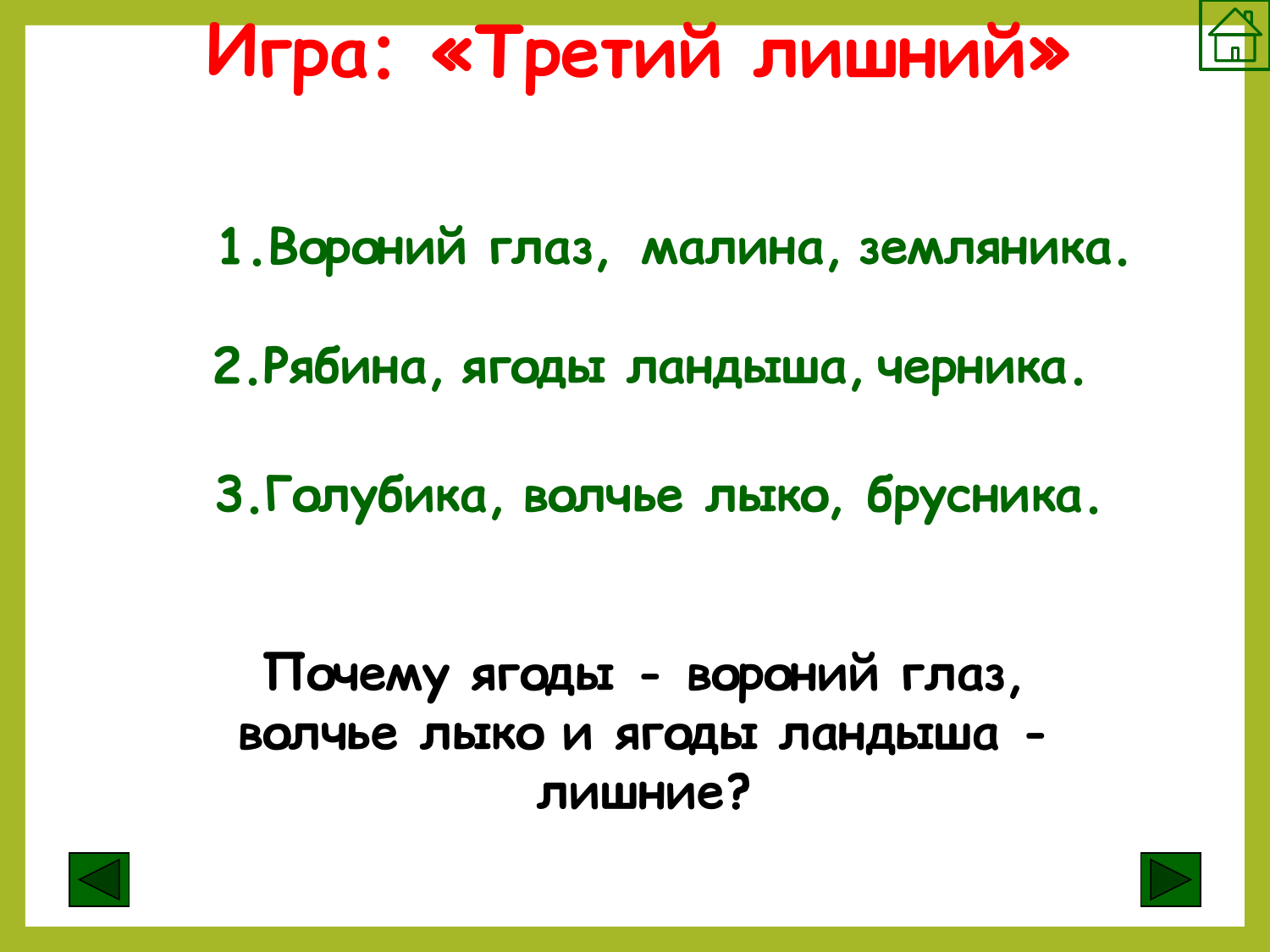

Игра: «Третий лишний»

1.Вороний глаз,
  малина,
 земляника.
2.Рябина,
ягоды ландыша,
черника.
3.Голубика,
волчье лыко,
брусника.
Почему ягоды - вороний глаз, волчье лыко и ягоды ландыша - лишние?